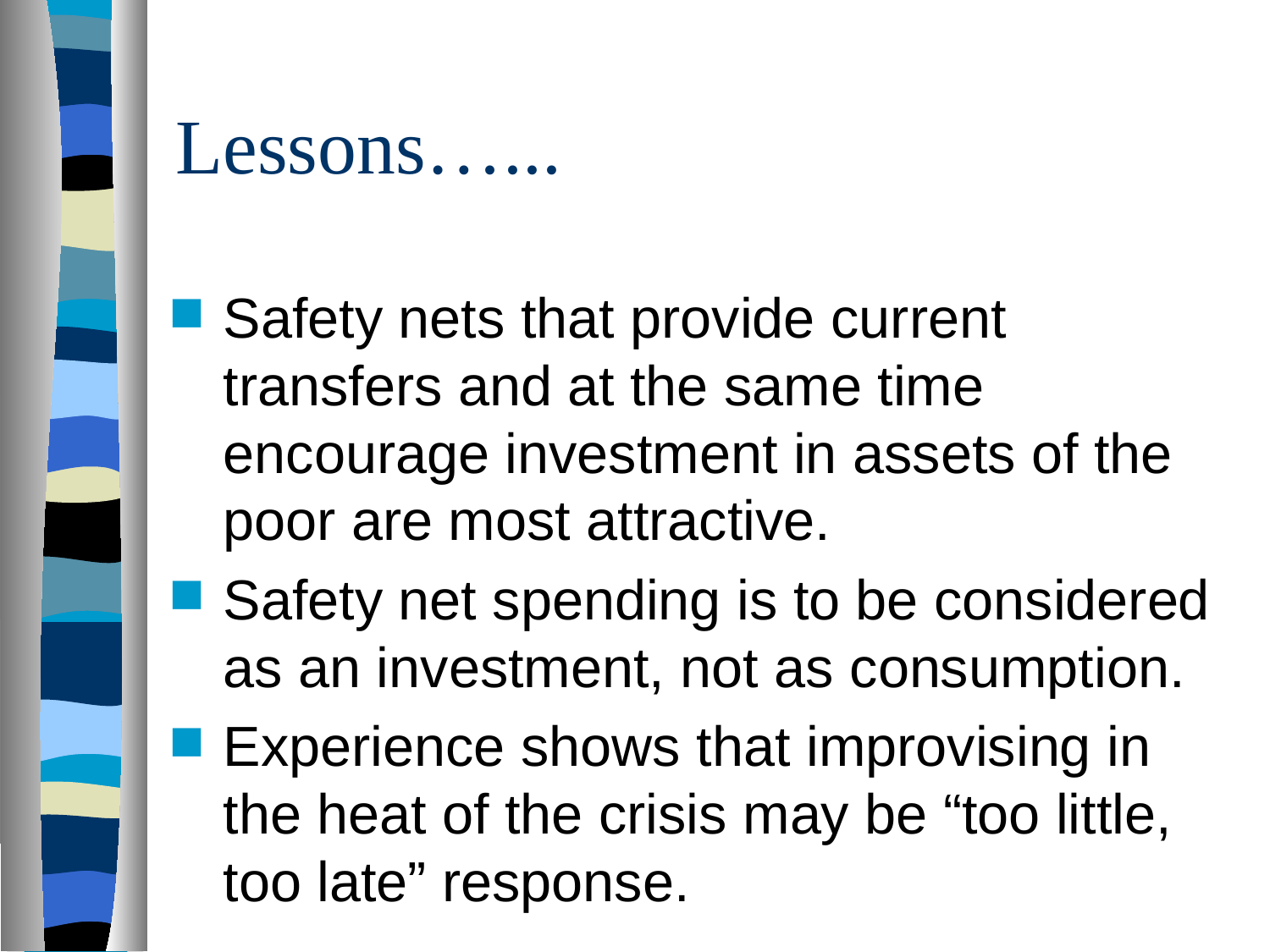

# Lessons…...
Safety nets that provide current transfers and at the same time encourage investment in assets of the poor are most attractive.
Safety net spending is to be considered as an investment, not as consumption.
Experience shows that improvising in the heat of the crisis may be “too little, too late” response.